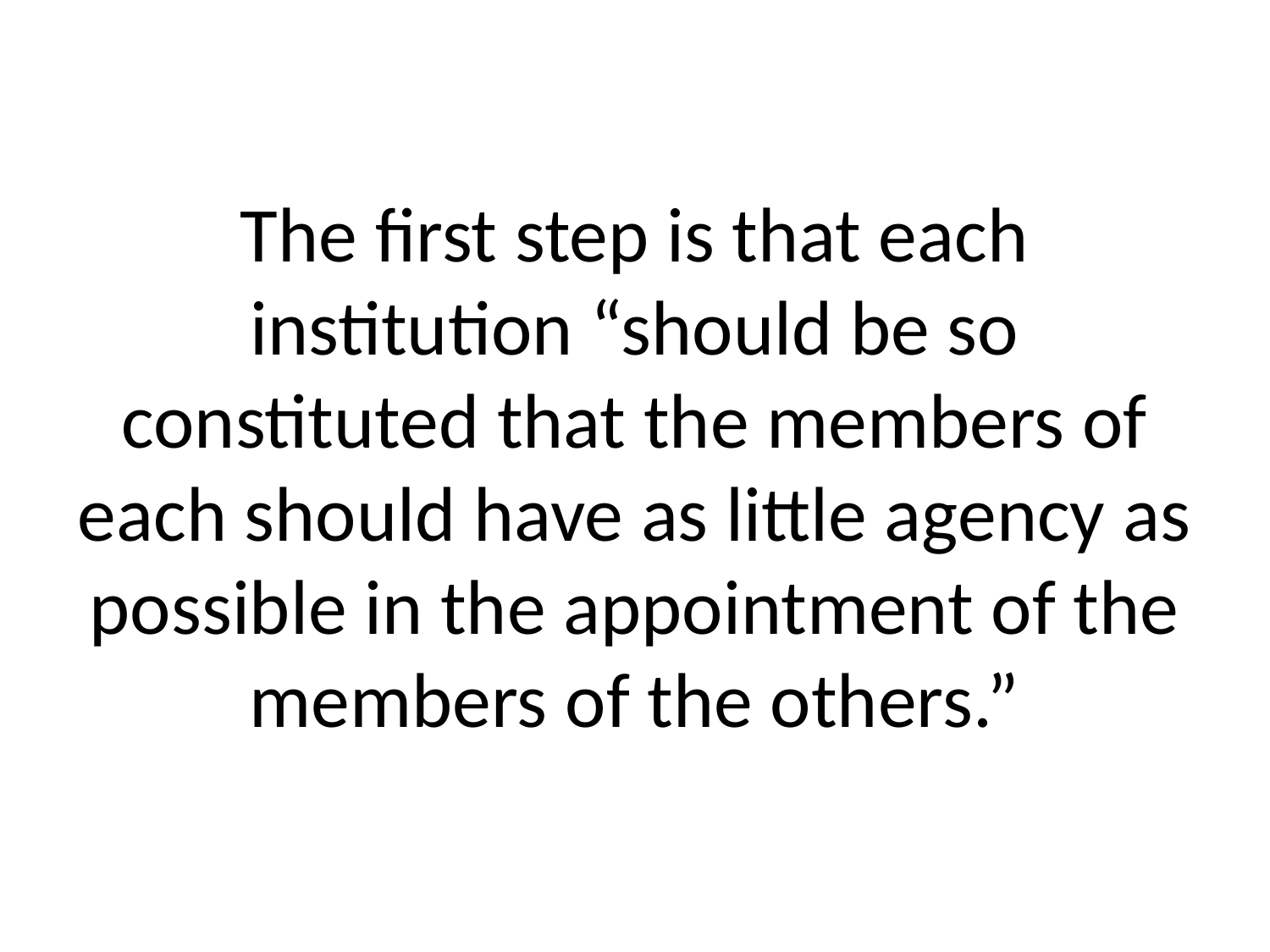

# The first step is that each institution “should be so constituted that the members of each should have as little agency as possible in the appointment of the members of the others.”